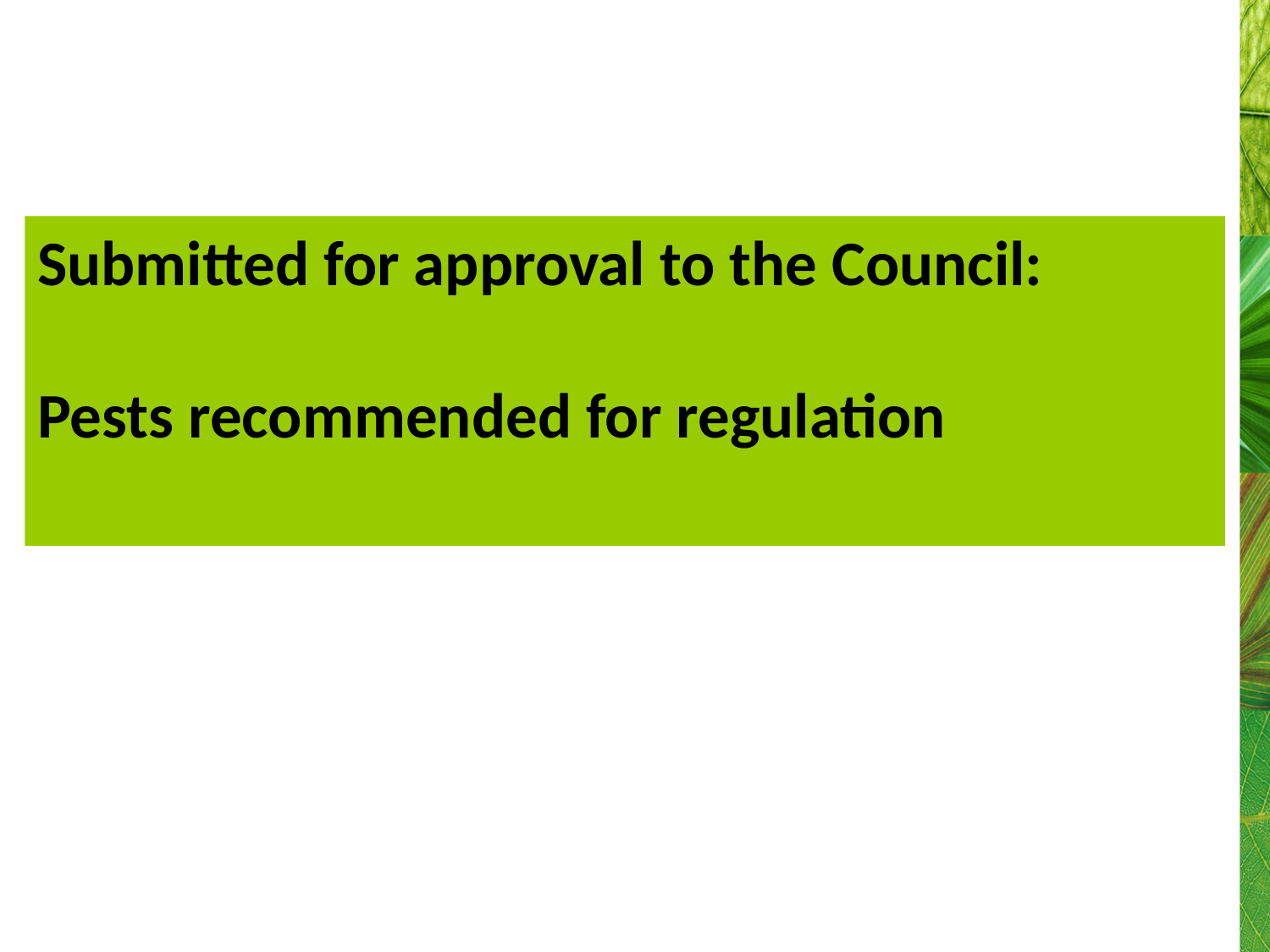

Submitted for approval to the Council:
Pests recommended for regulation